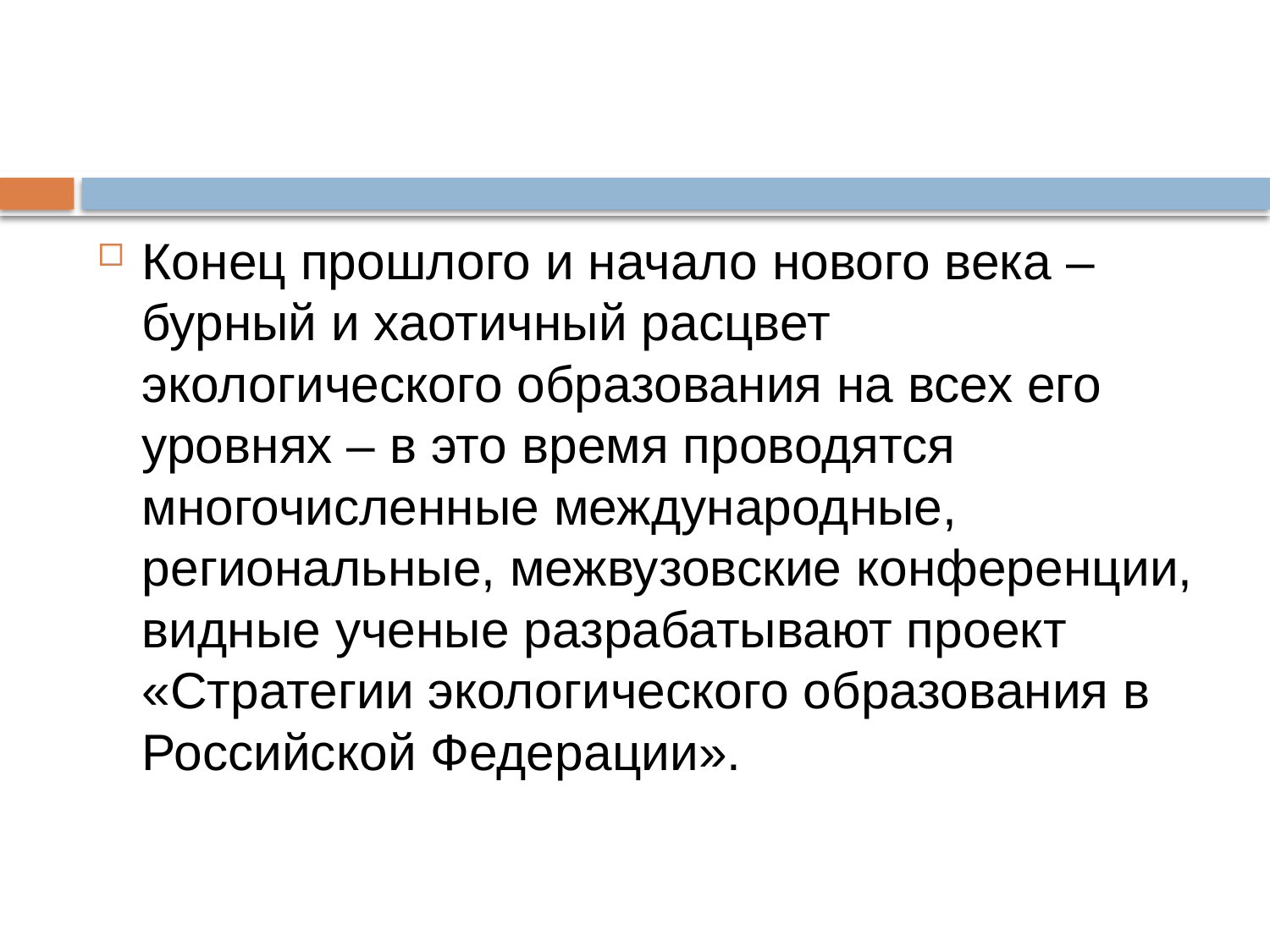

#
Конец прошлого и начало нового века – бурный и хаотичный расцвет экологического образования на всех его уровнях – в это время проводятся многочисленные международные, региональные, межвузовские конференции, видные ученые разрабатывают проект «Стратегии экологического образования в Российской Федерации».